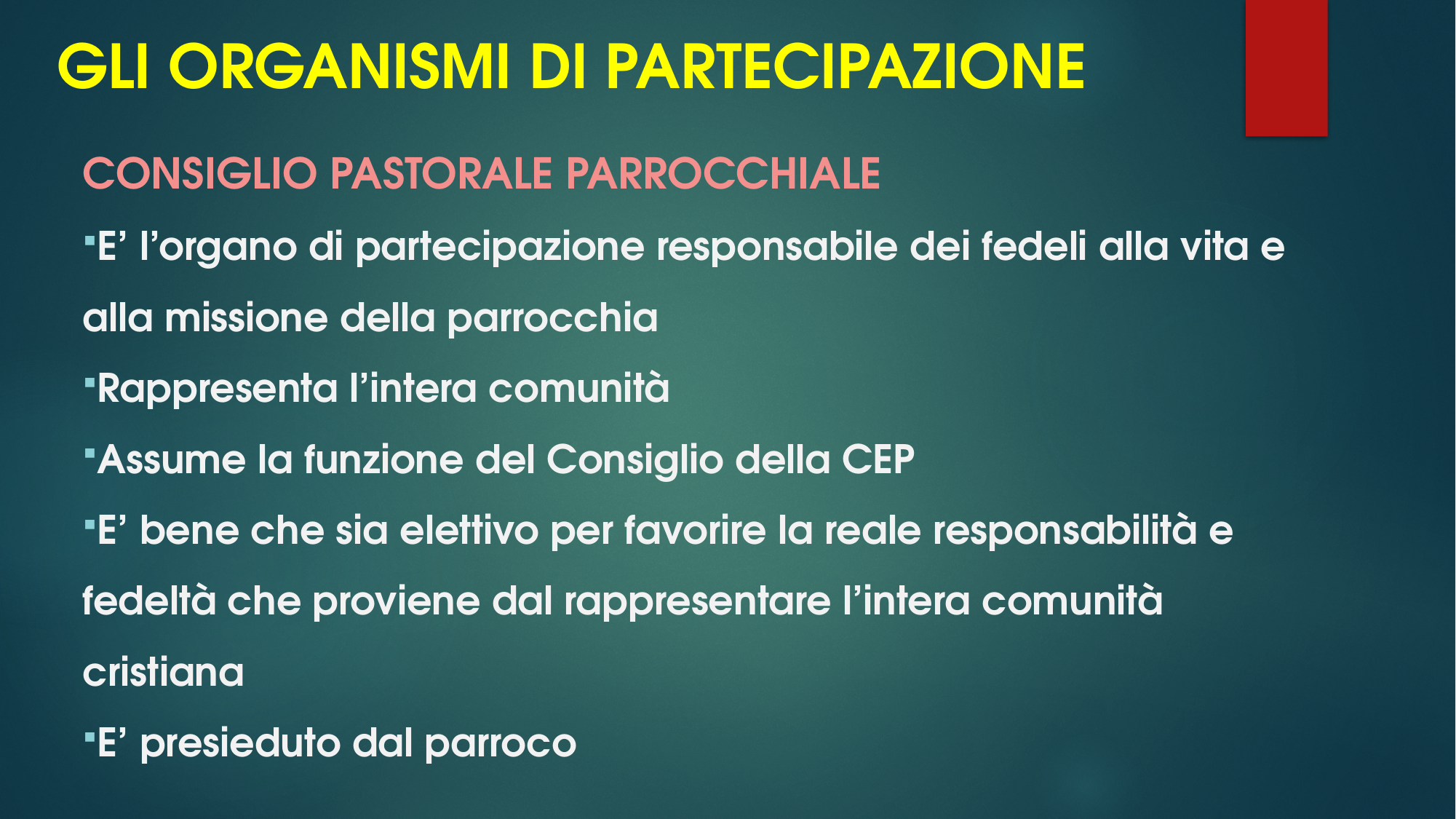

# GLI ORGANISMI DI PARTECIPAZIONE
CONSIGLIO PASTORALE PARROCCHIALE
E’ l’organo di partecipazione responsabile dei fedeli alla vita e alla missione della parrocchia
Rappresenta l’intera comunità
Assume la funzione del Consiglio della CEP
E’ bene che sia elettivo per favorire la reale responsabilità e fedeltà che proviene dal rappresentare l’intera comunità cristiana
E’ presieduto dal parroco